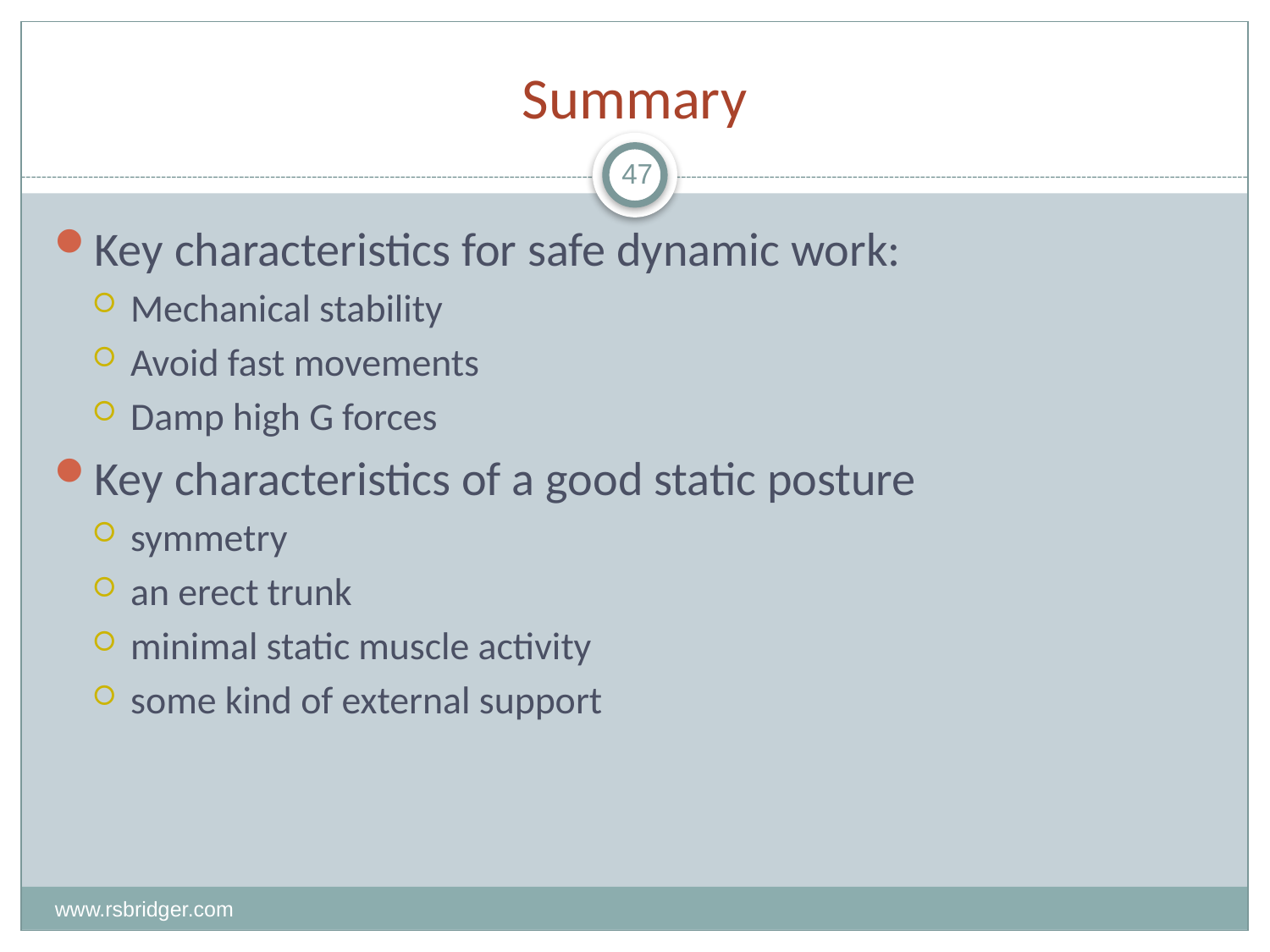

# Summary
47
Key characteristics for safe dynamic work:
Mechanical stability
Avoid fast movements
Damp high G forces
Key characteristics of a good static posture
symmetry
an erect trunk
minimal static muscle activity
some kind of external support

www.rsbridger.com